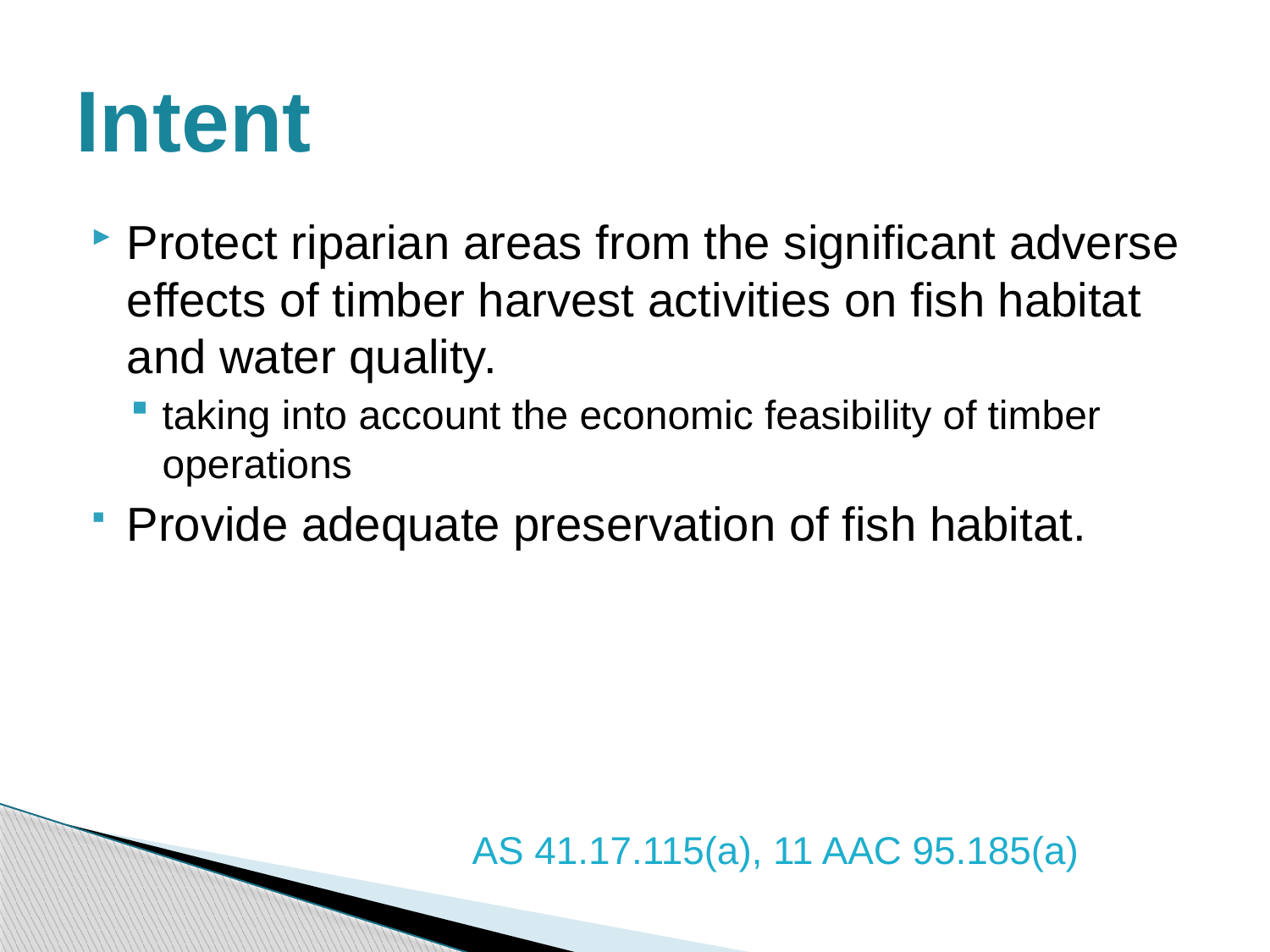

# Intent
Protect riparian areas from the significant adverse effects of timber harvest activities on fish habitat and water quality.
taking into account the economic feasibility of timber opera­tions
Provide adequate preservation of fish habitat.

			AS 41.17.115(a), 11 AAC 95.185(a)